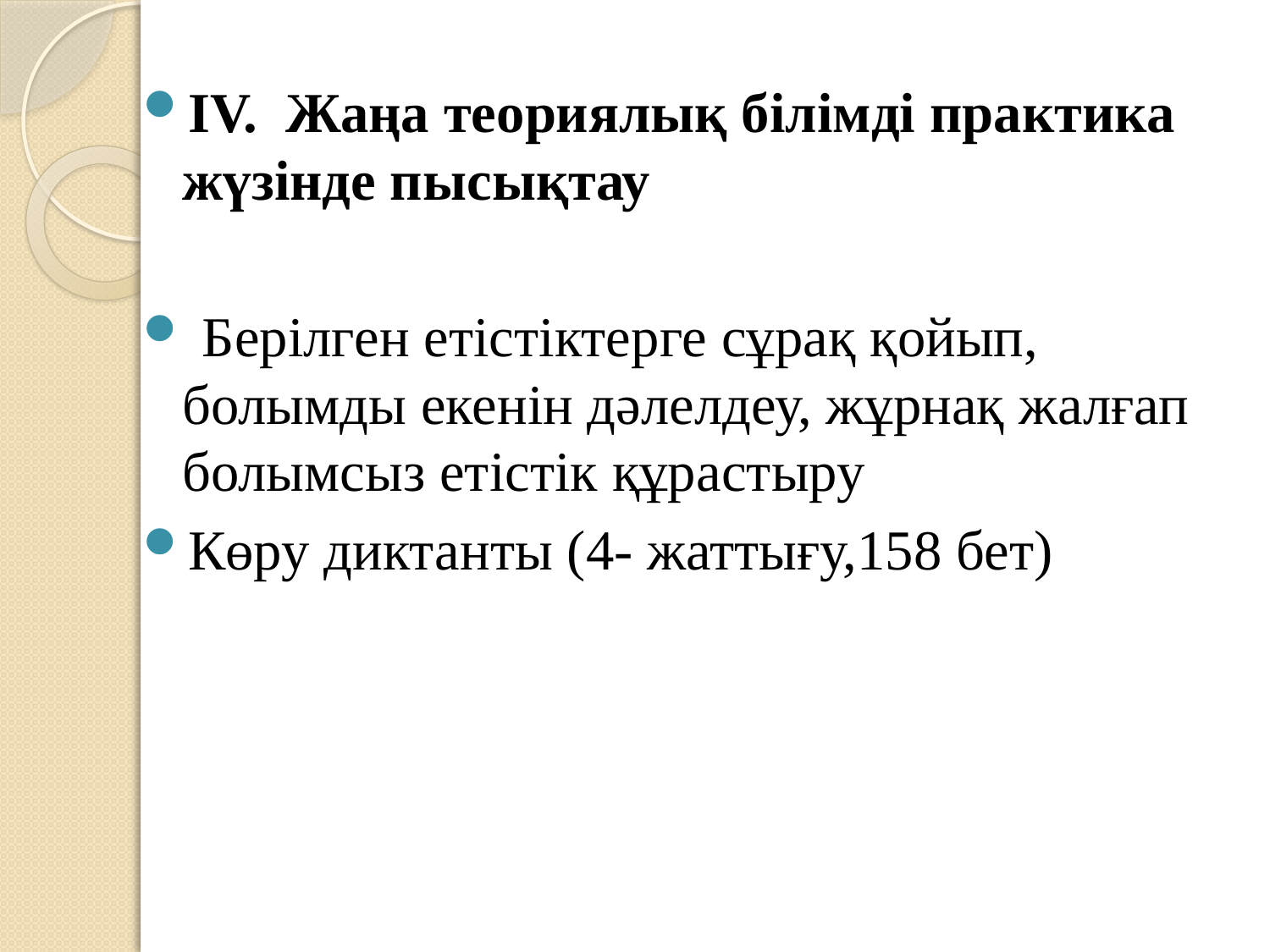

IV.  Жаңа теориялық білімді практика жүзінде пысықтау

 Берілген етістіктерге сұрақ қойып, болымды екенін дәлелдеу, жұрнақ жалғап болымсыз етістік құрастыру
Көру диктанты (4- жаттығу,158 бет)